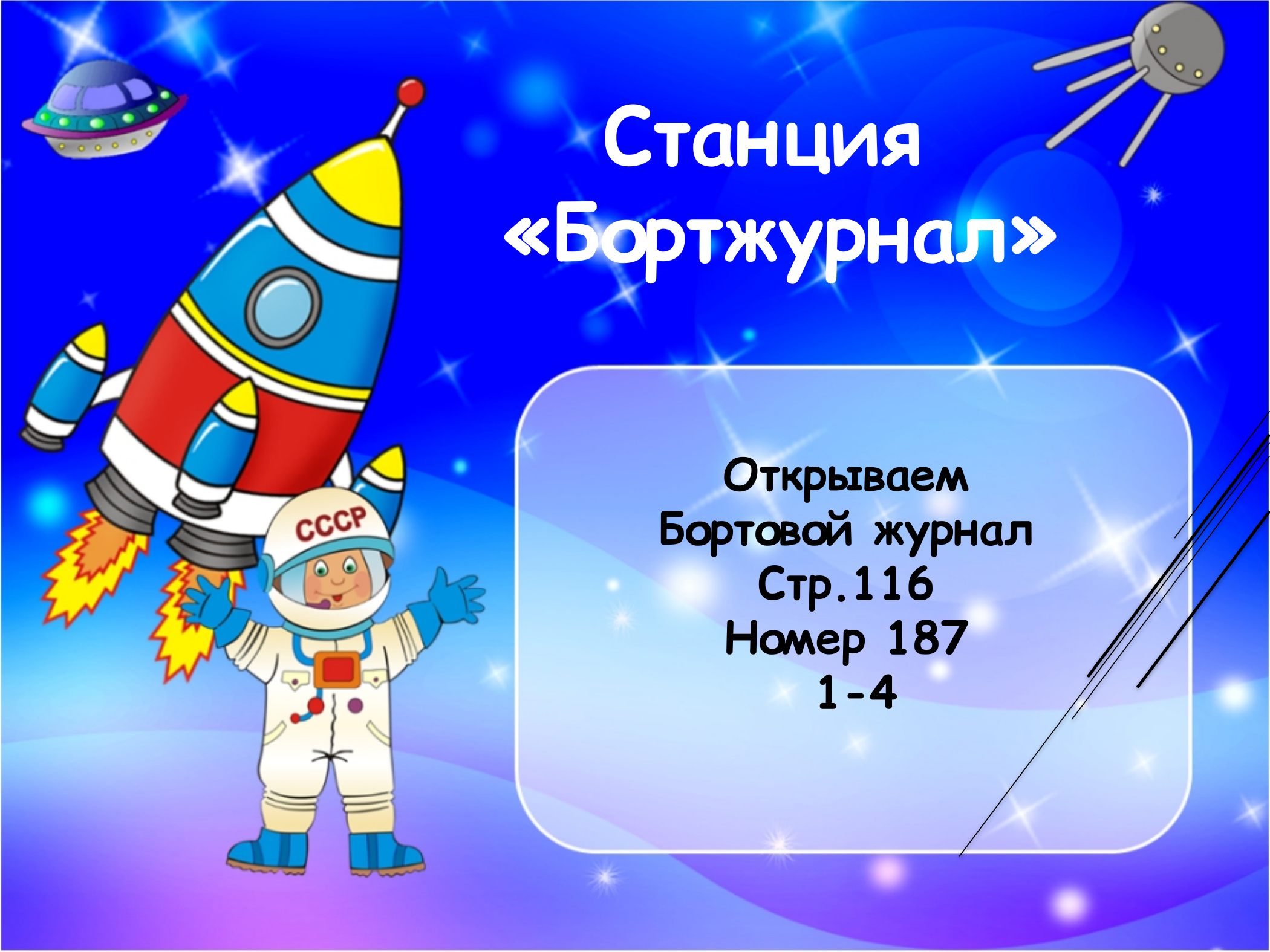

Станция
«Бортжурнал»
Открываем Бортовой журнал
Стр.116
Номер 187
 1-4